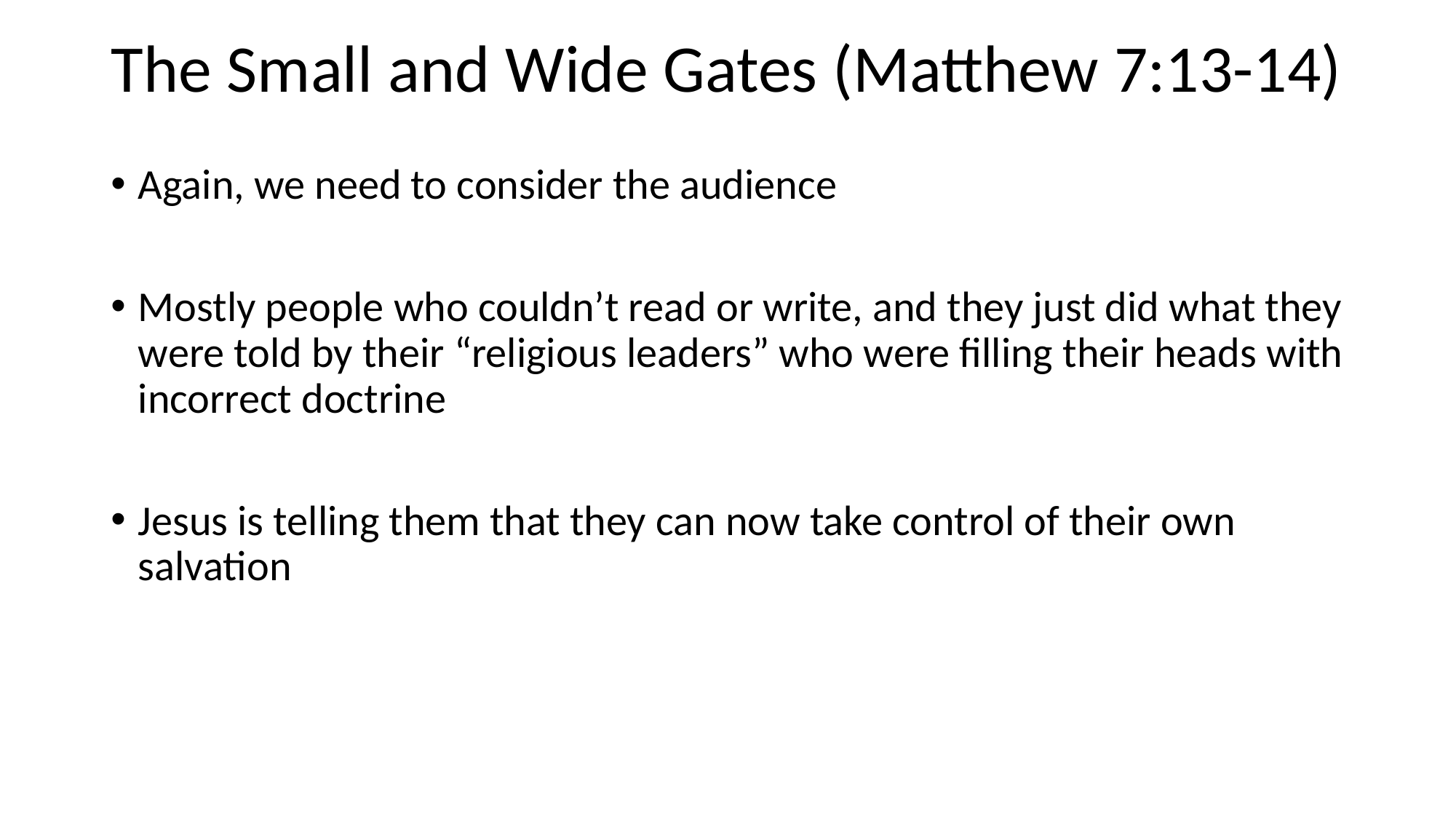

# The Small and Wide Gates (Matthew 7:13-14)

Again, we need to consider the audience

Mostly people who couldn’t read or write, and they just did what they were told by their “religious leaders” who were filling their heads with incorrect doctrine

Jesus is telling them that they can now take control of their own salvation